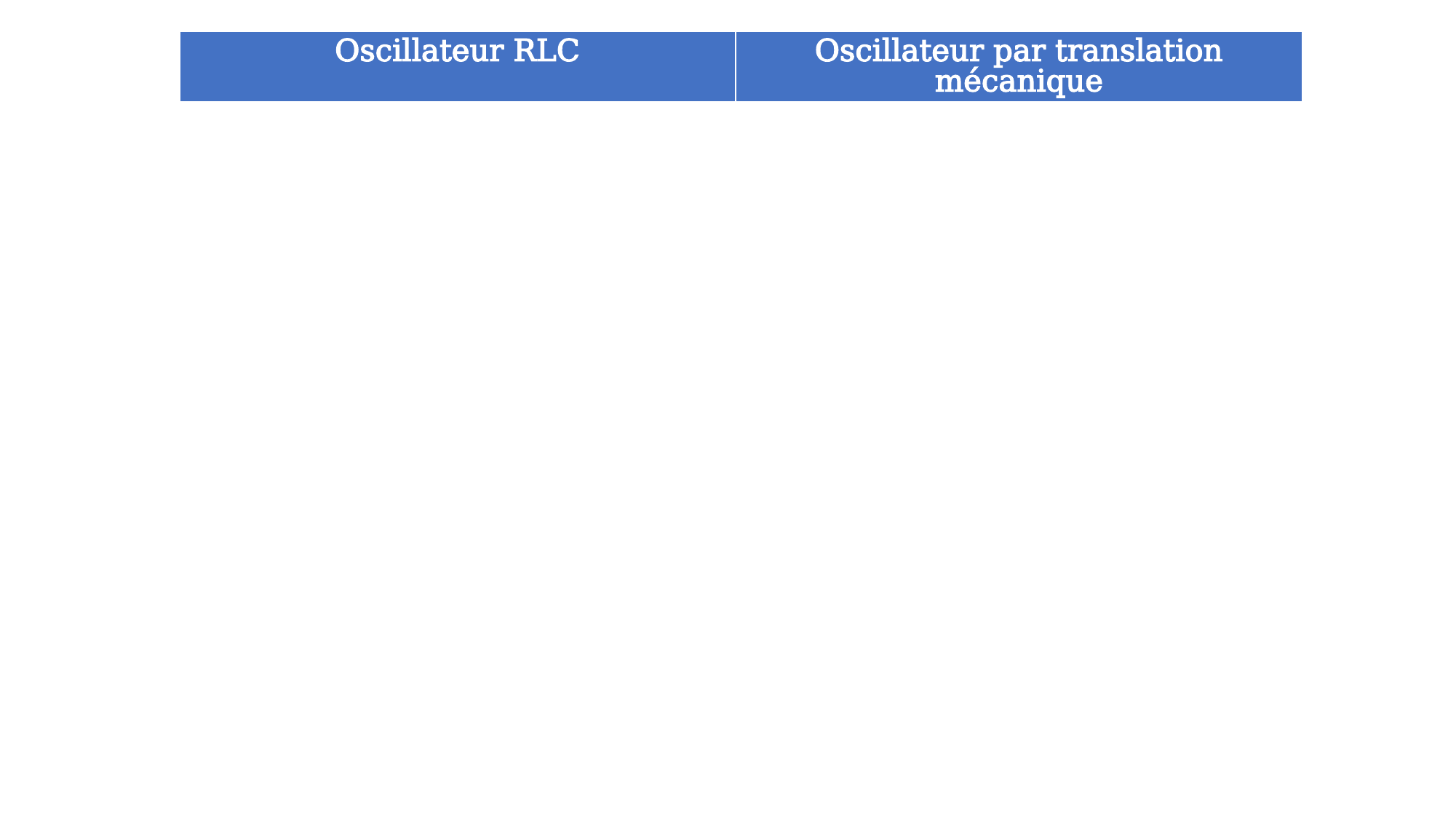

| Oscillateur RLC | Oscillateur par translation mécanique |
| --- | --- |